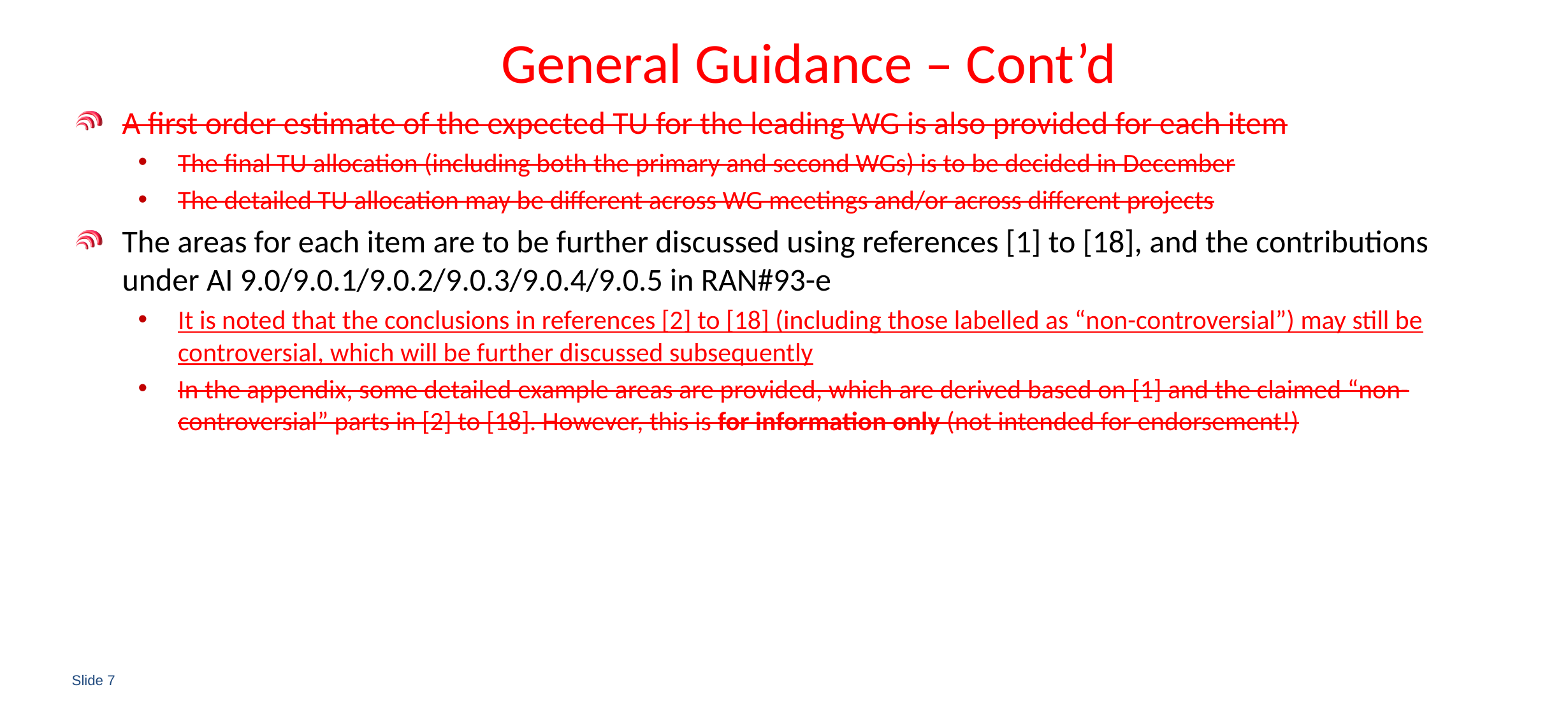

# General Guidance – Cont’d
A first order estimate of the expected TU for the leading WG is also provided for each item
The final TU allocation (including both the primary and second WGs) is to be decided in December
The detailed TU allocation may be different across WG meetings and/or across different projects
The areas for each item are to be further discussed using references [1] to [18], and the contributions under AI 9.0/9.0.1/9.0.2/9.0.3/9.0.4/9.0.5 in RAN#93-e
It is noted that the conclusions in references [2] to [18] (including those labelled as “non-controversial”) may still be controversial, which will be further discussed subsequently
In the appendix, some detailed example areas are provided, which are derived based on [1] and the claimed “non-controversial” parts in [2] to [18]. However, this is for information only (not intended for endorsement!)